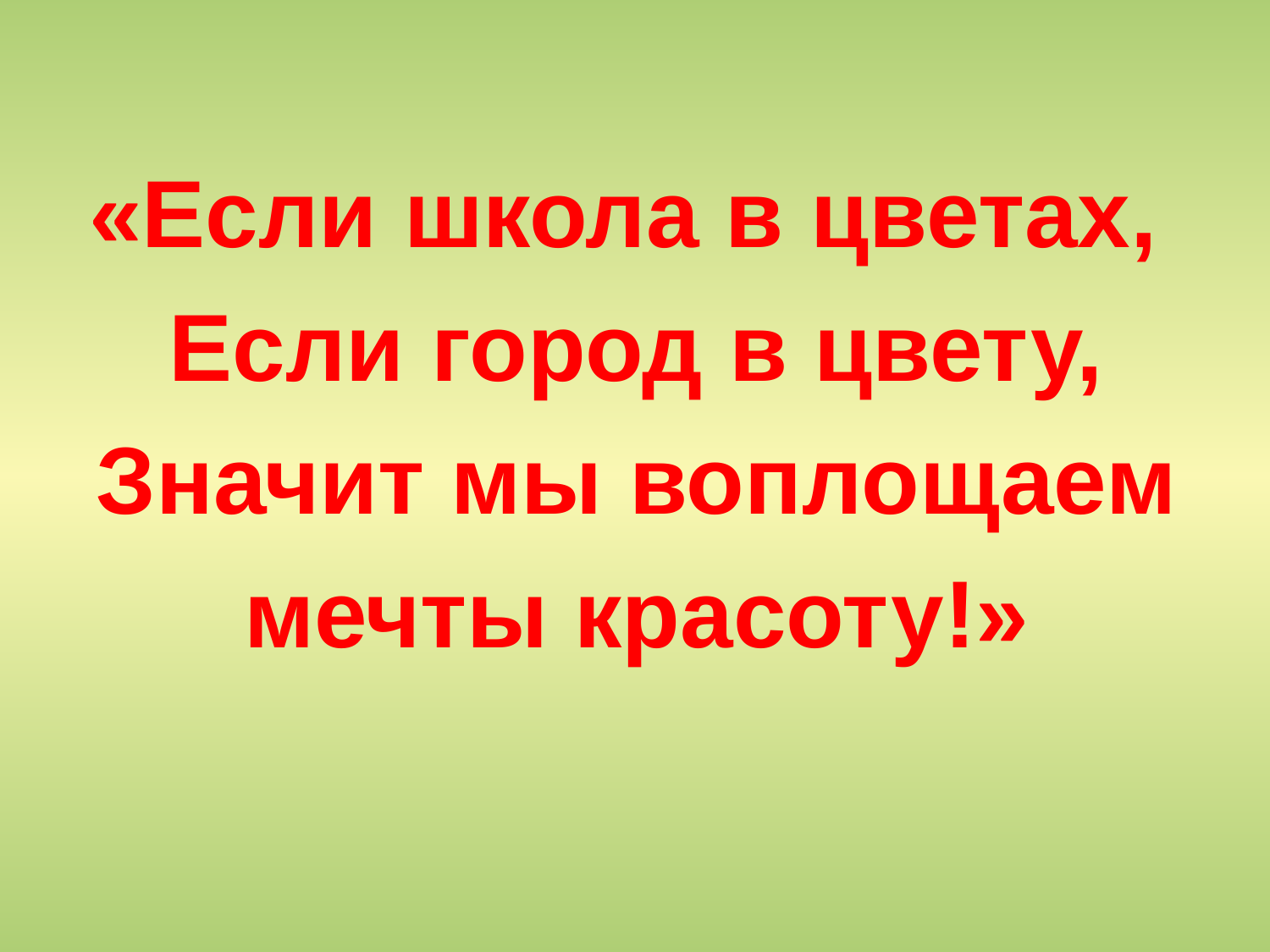

#
«Если школа в цветах,
Если город в цвету,
Значит мы воплощаем
мечты красоту!»